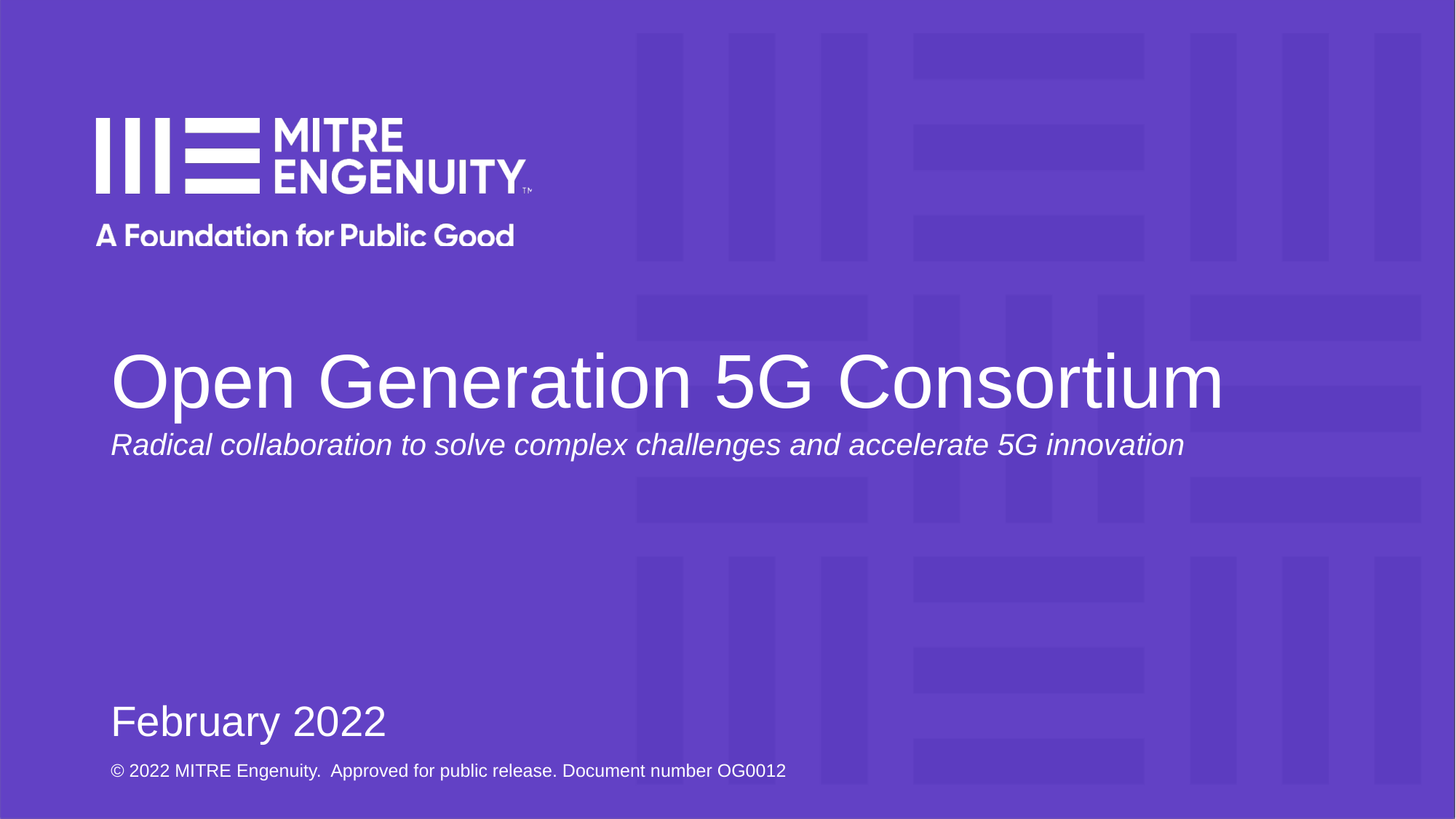

# Open Generation 5G Consortium
Radical collaboration to solve complex challenges and accelerate 5G innovation
February 2022
© 2022 MITRE Engenuity.  Approved for public release. Document number OG0012